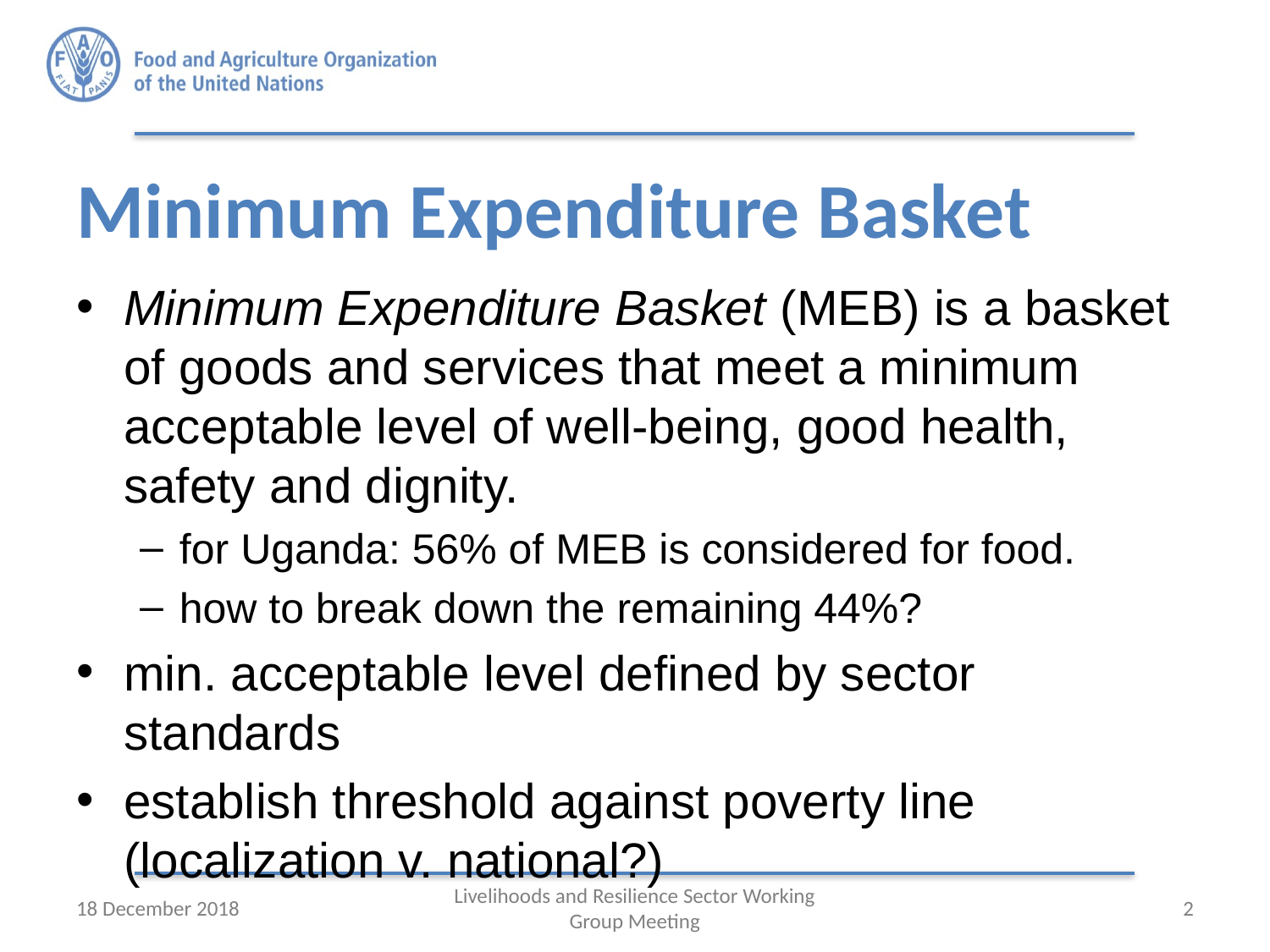

# Minimum Expenditure Basket
Minimum Expenditure Basket (MEB) is a basket of goods and services that meet a minimum acceptable level of well‐being, good health, safety and dignity.
for Uganda: 56% of MEB is considered for food.
how to break down the remaining 44%?
min. acceptable level defined by sector standards
establish threshold against poverty line (localization v. national?)

18 December 2018
Livelihoods and Resilience Sector Working Group Meeting
2